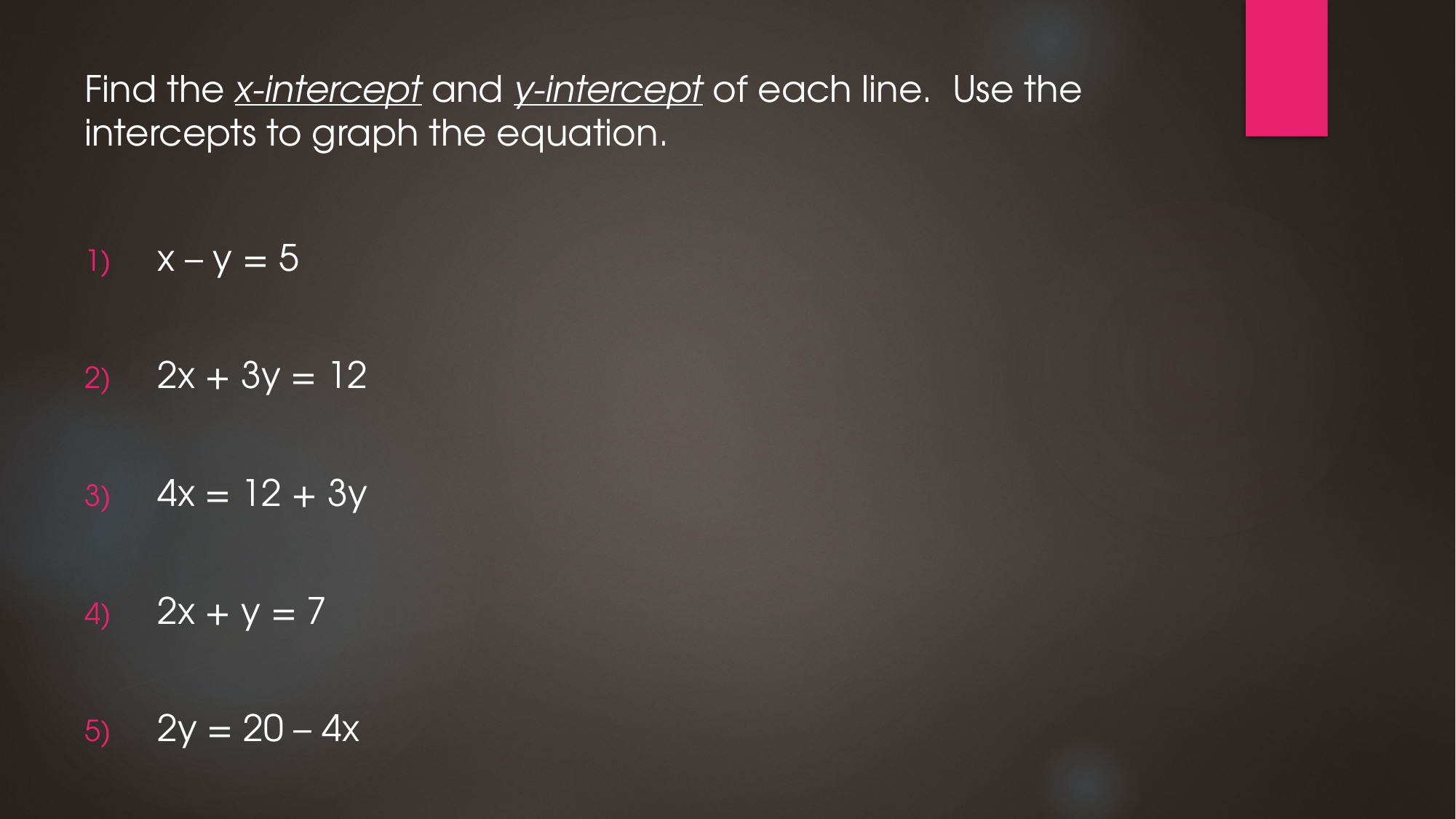

# Find the x-intercept and y-intercept of each line.  Use the intercepts to graph the equation.
x – y = 5

2x + 3y = 12

4x = 12 + 3y

2x + y = 7

2y = 20 – 4x